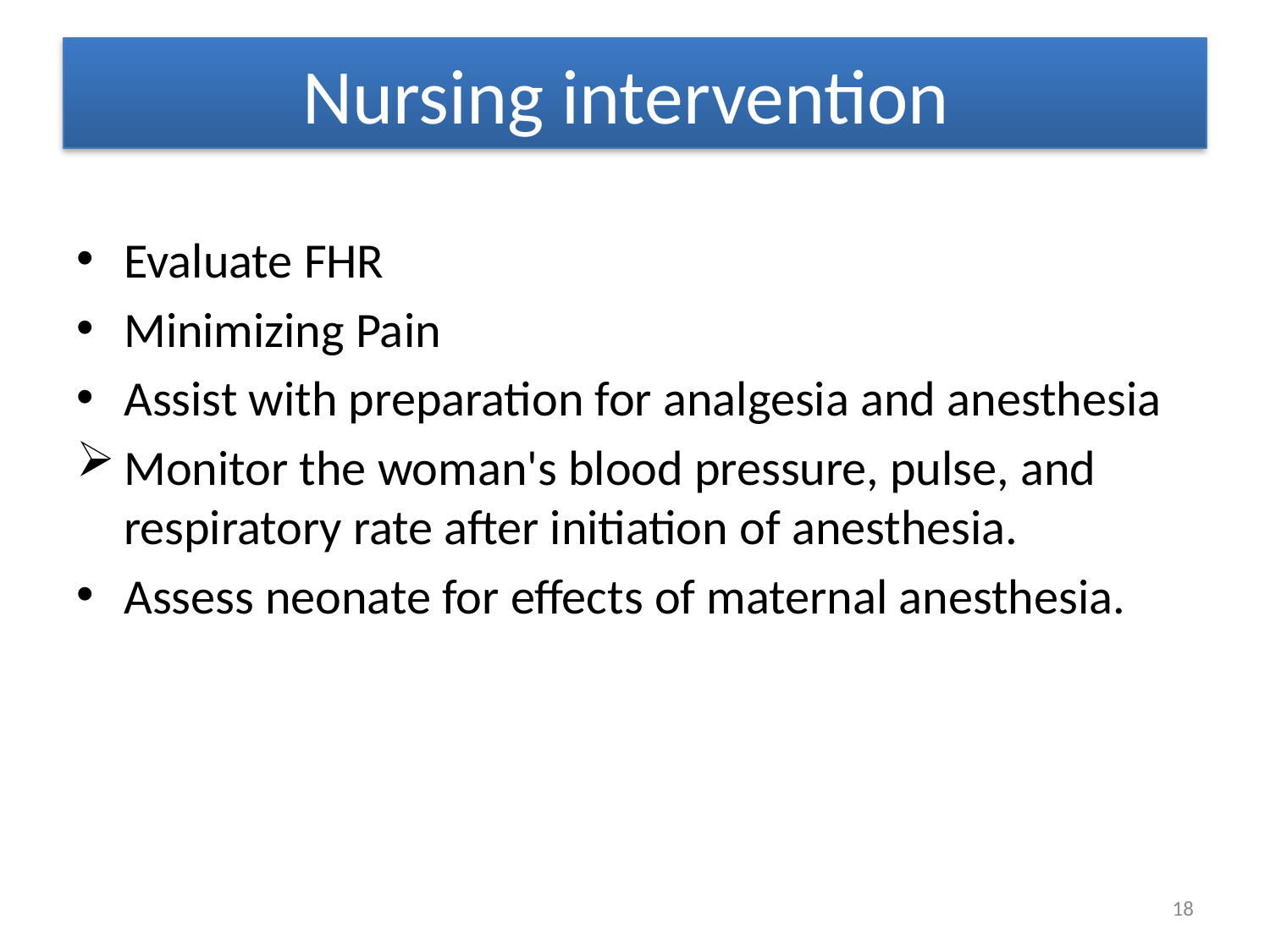

# Nursing intervention
Evaluate FHR
Minimizing Pain
Assist with preparation for analgesia and anesthesia
Monitor the woman's blood pressure, pulse, and   respiratory rate after initiation of anesthesia.
Assess neonate for effects of maternal anesthesia.
18